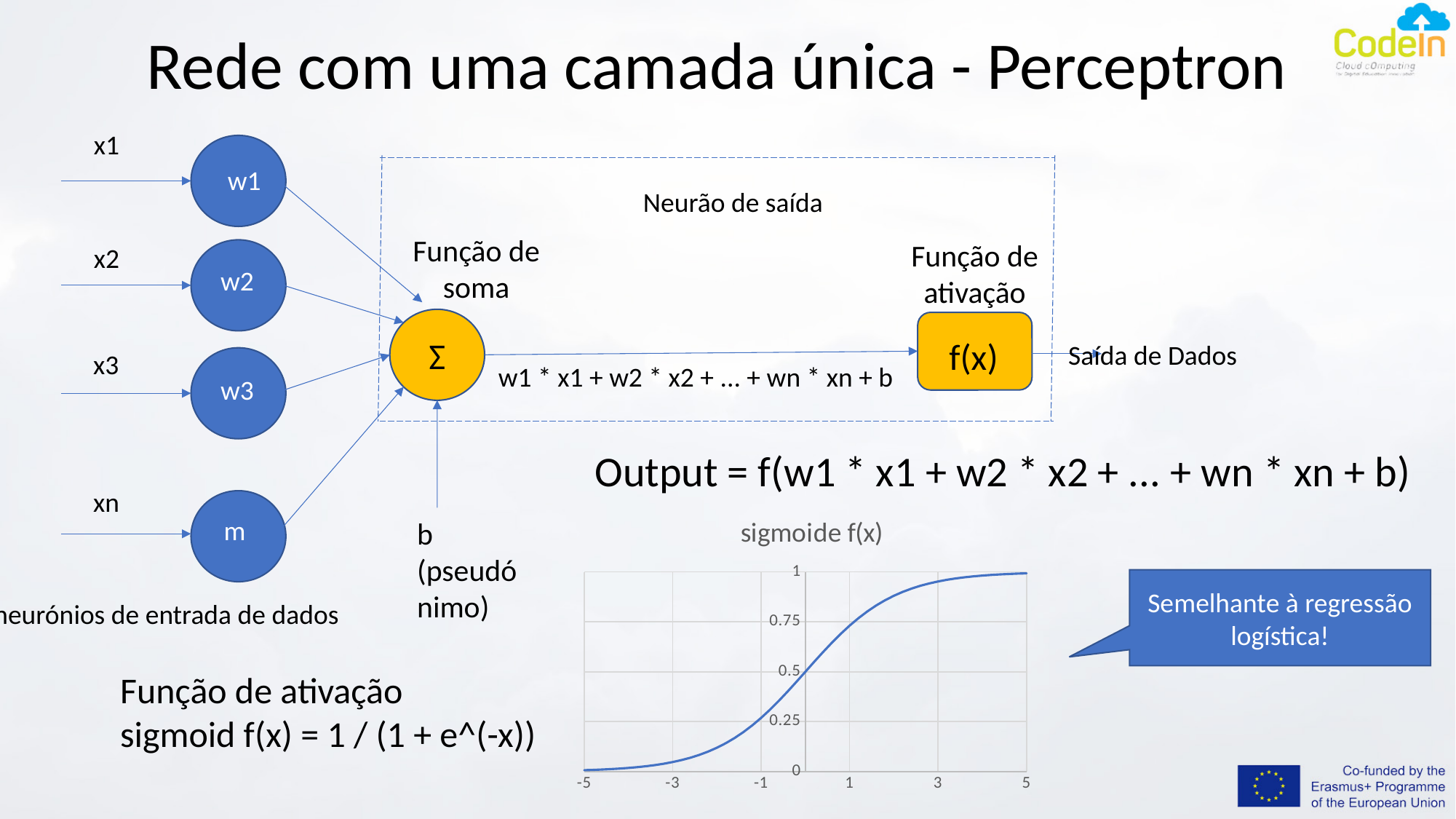

# Rede com uma camada única - Perceptron
x1

w1
Neurão de saída
Função de soma
Função de ativação
x2

w2
Σ

f(x)
Saída de Dados
x3

w1 * x1 + w2 * x2 + ... + wn * xn + b
w3
Output = f(w1 * x1 + w2 * x2 + ... + wn * xn + b)
xn

### Chart: sigmoide f(x)

| Category | f |
|---|---|
m
b (pseudónimo)
Semelhante à regressão logística!
neurónios de entrada de dados
Função de ativação
sigmoid f(x) = 1 / (1 + e^(-x))